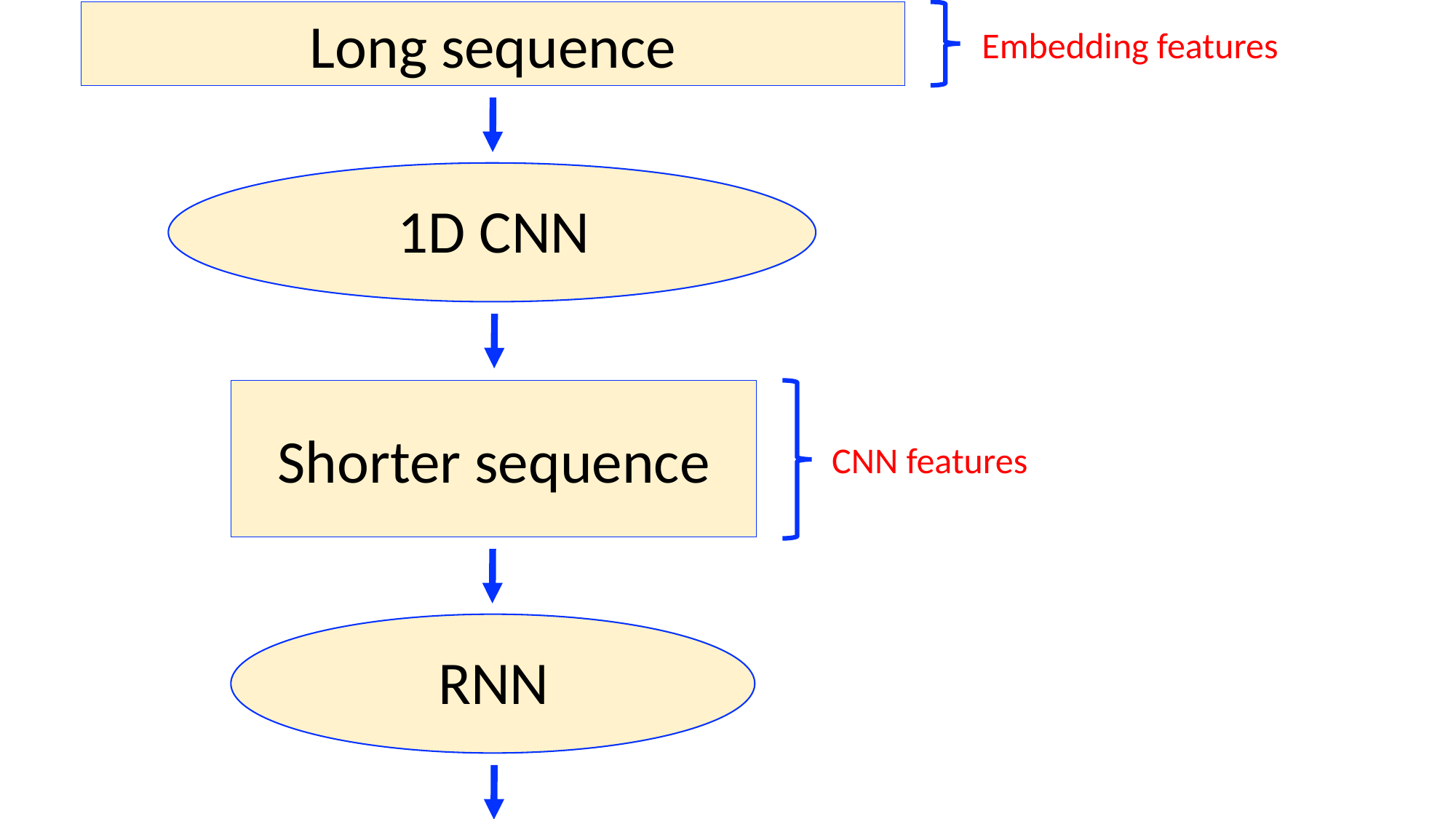

Long sequence

Embedding features

1D CNN

Shorter sequence

CNN features

RNN